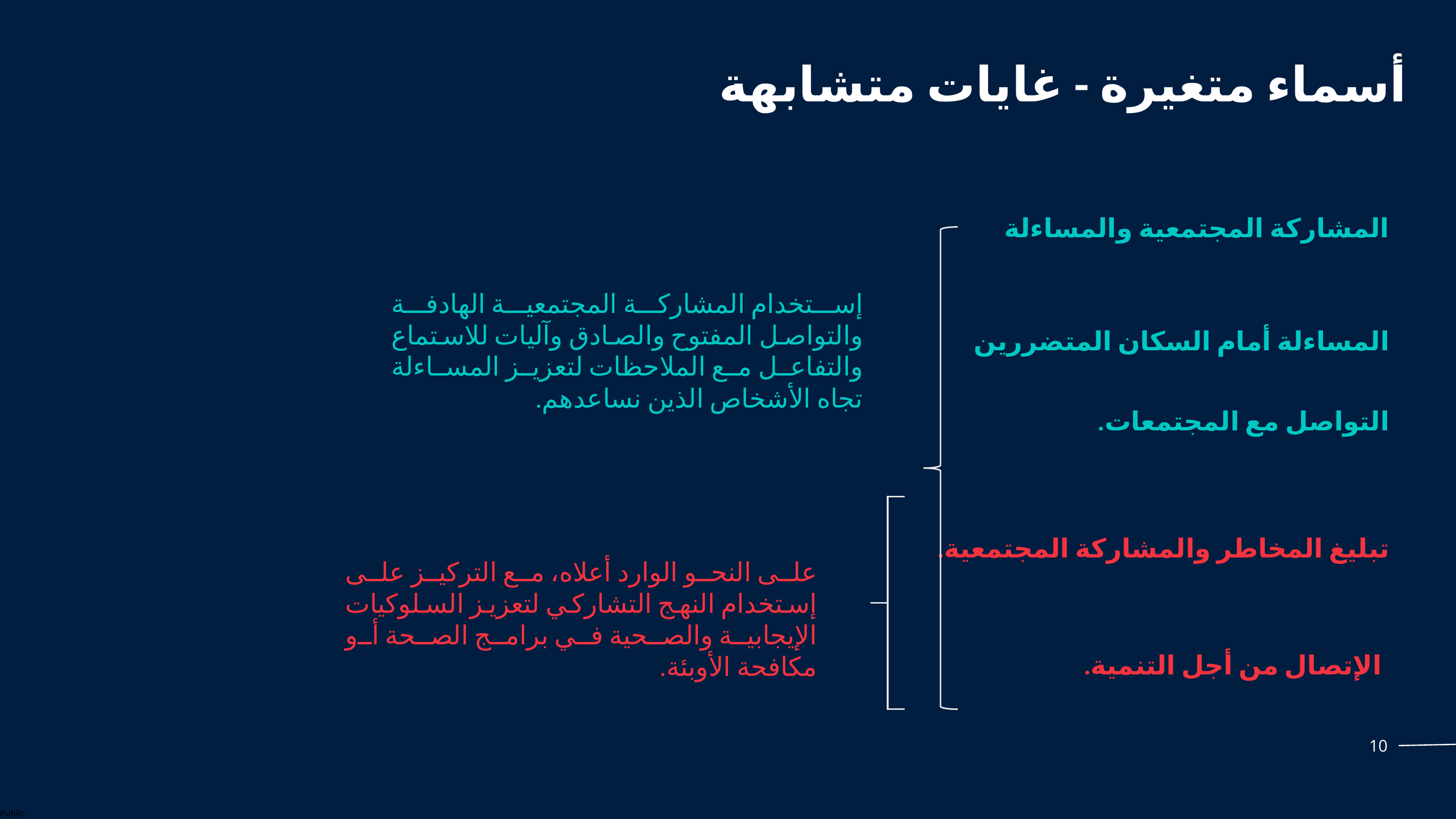

# أسماء متغيرة - غايات متشابهة
المشاركة المجتمعية والمساءلة

إستخدام المشاركة المجتمعية الهادفة والتواصل المفتوح والصادق وآليات للاستماع والتفاعل مع الملاحظات لتعزيز المساءلة تجاه الأشخاص الذين نساعدهم.
المساءلة أمام السكان المتضررين
التواصل مع المجتمعات.

تبليغ المخاطر والمشاركة المجتمعية.
على النحو الوارد أعلاه، مع التركيز على إستخدام النهج التشاركي لتعزيز السلوكيات الإيجابية والصحية في برامج الصحة أو مكافحة الأوبئة.
الإتصال من أجل التنمية.